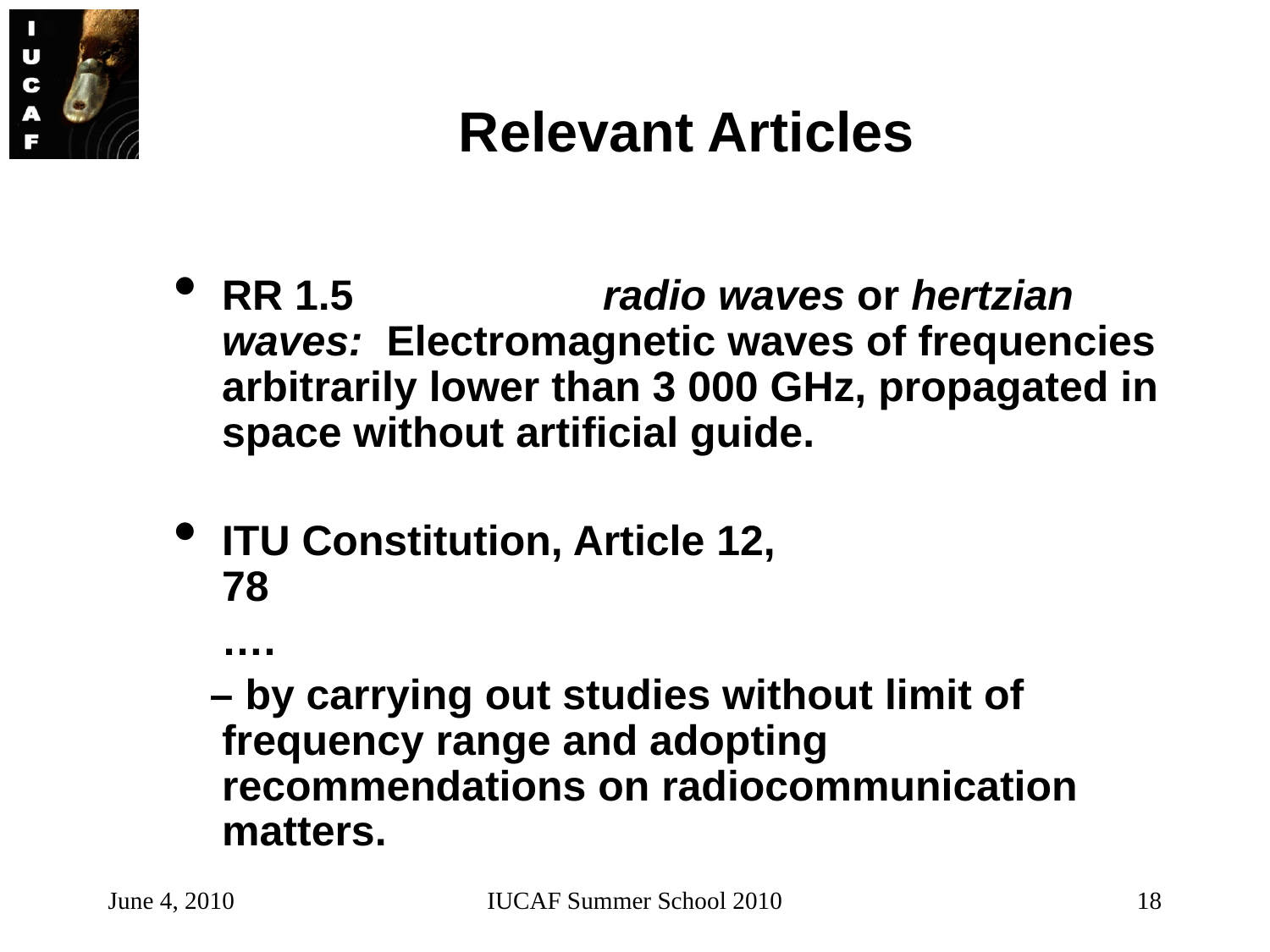

# Relevant Articles
RR 1.5		radio waves or hertzian waves:  Electromagnetic waves of frequencies arbitrarily lower than 3 000 GHz, propagated in space without artificial guide.

ITU Constitution, Article 12,
78
    ….
   – by carrying out studies without limit of frequency range and adopting recommendations on radiocommunication matters.
June 4, 2010
IUCAF Summer School 2010
18